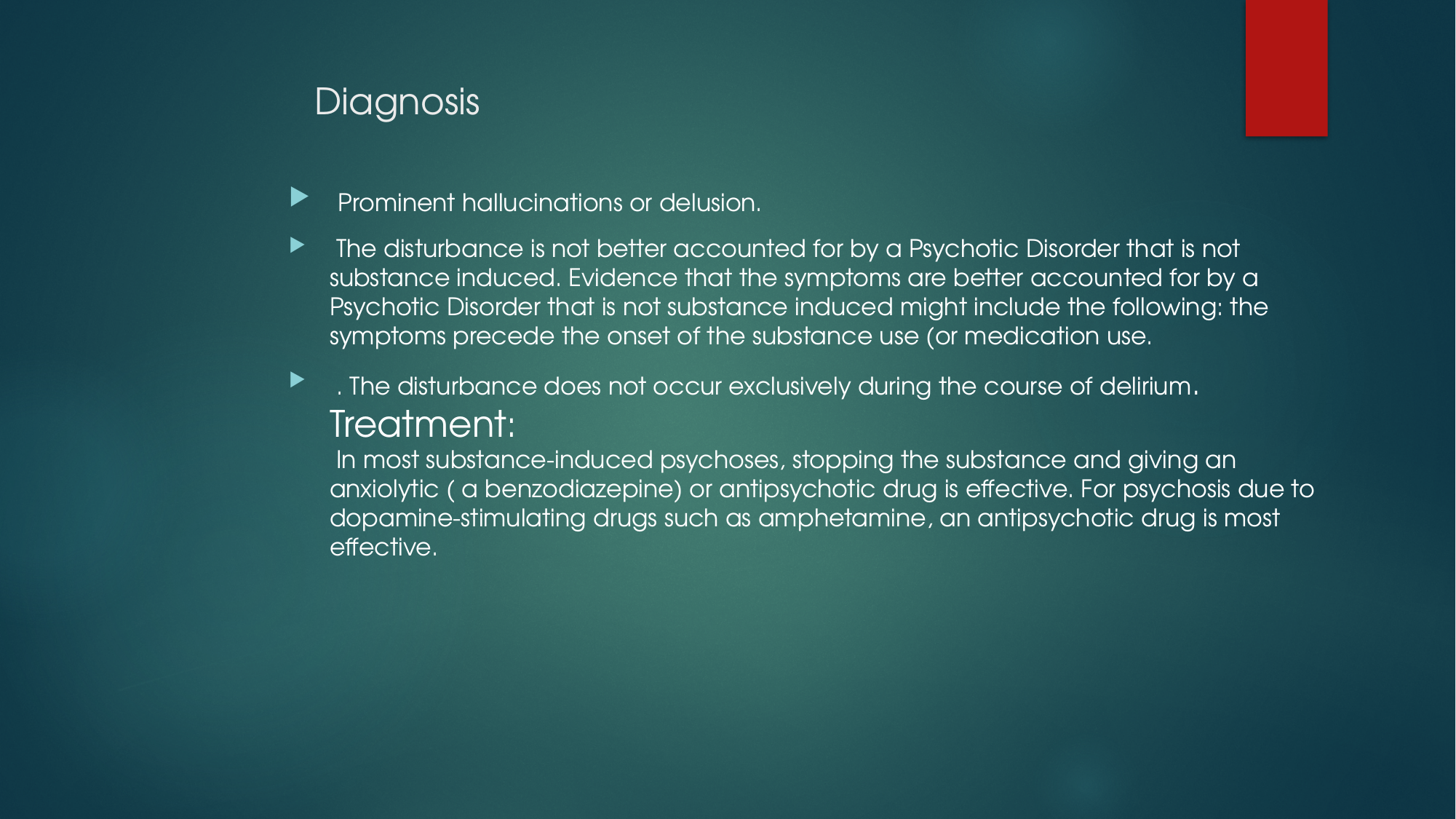

# Diagnosis

 Prominent hallucinations or delusion.
 The disturbance is not better accounted for by a Psychotic Disorder that is not substance induced. Evidence that the symptoms are better accounted for by a Psychotic Disorder that is not substance induced might include the following: the symptoms precede the onset of the substance use (or medication use.
 . The disturbance does not occur exclusively during the course of delirium. Treatment:
 In most substance-induced psychoses, stopping the substance and giving an anxiolytic ( a benzodiazepine) or antipsychotic drug is effective. For psychosis due to dopamine-stimulating drugs such as amphetamine, an antipsychotic drug is most effective.